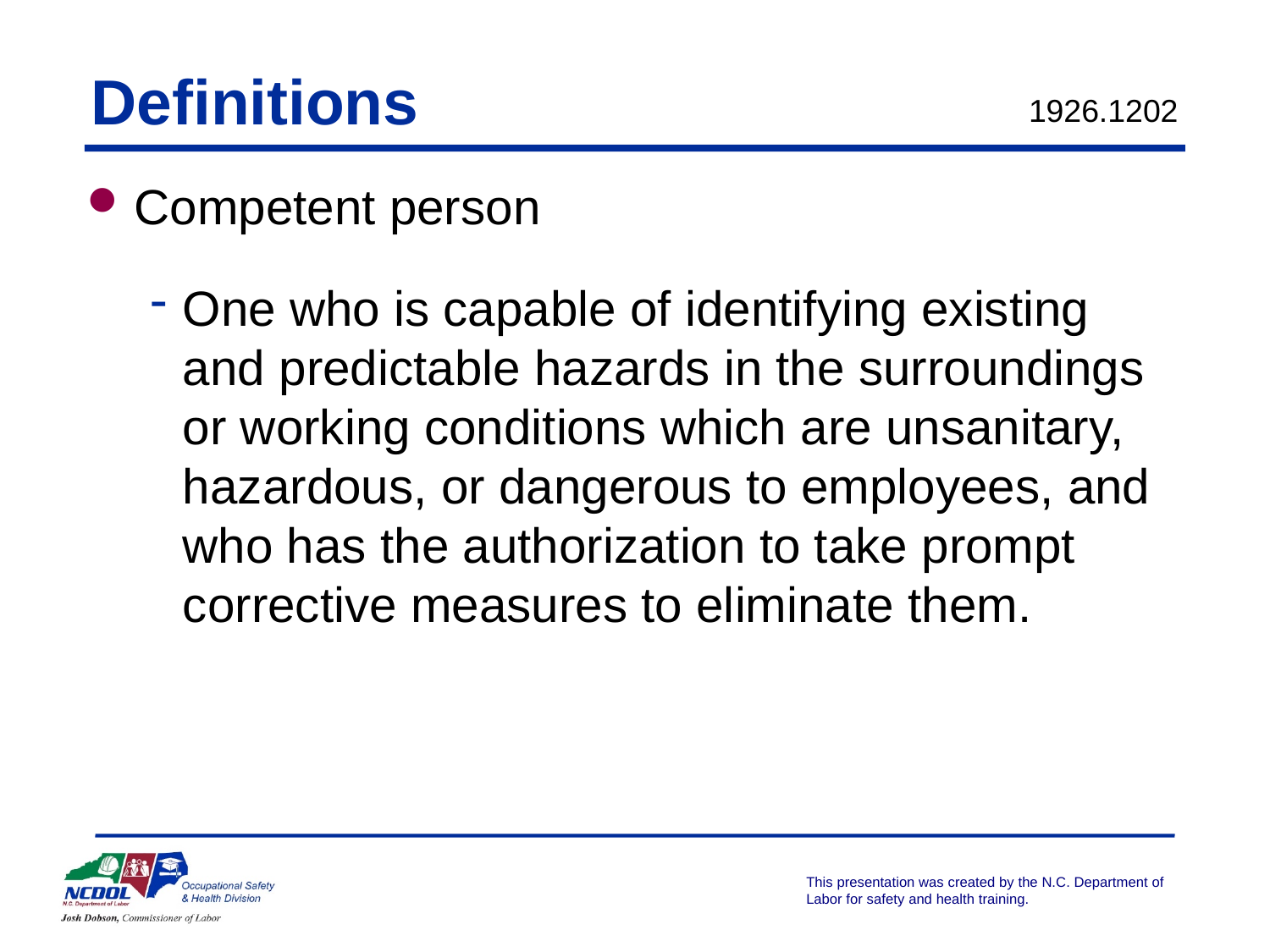

# Definitions
1926.1202
Competent person

One who is capable of identifying existing and predictable hazards in the surroundings or working conditions which are unsanitary, hazardous, or dangerous to employees, and who has the authorization to take prompt corrective measures to eliminate them.